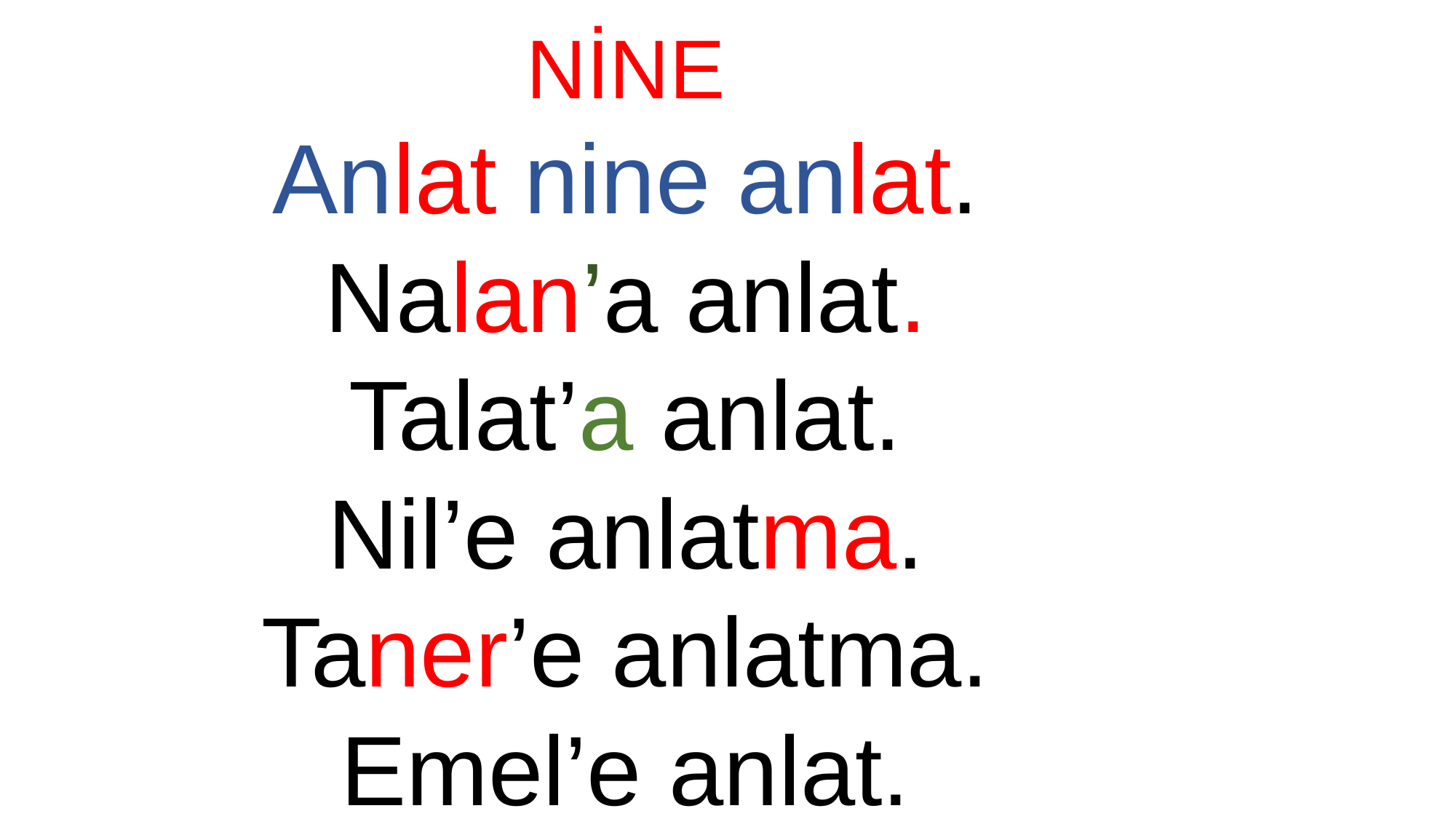

# NİNE Anlat nine anlat. Nalan’a anlat. Talat’a anlat. Nil’e anlatma. Taner’e anlatma. Emel’e anlat.